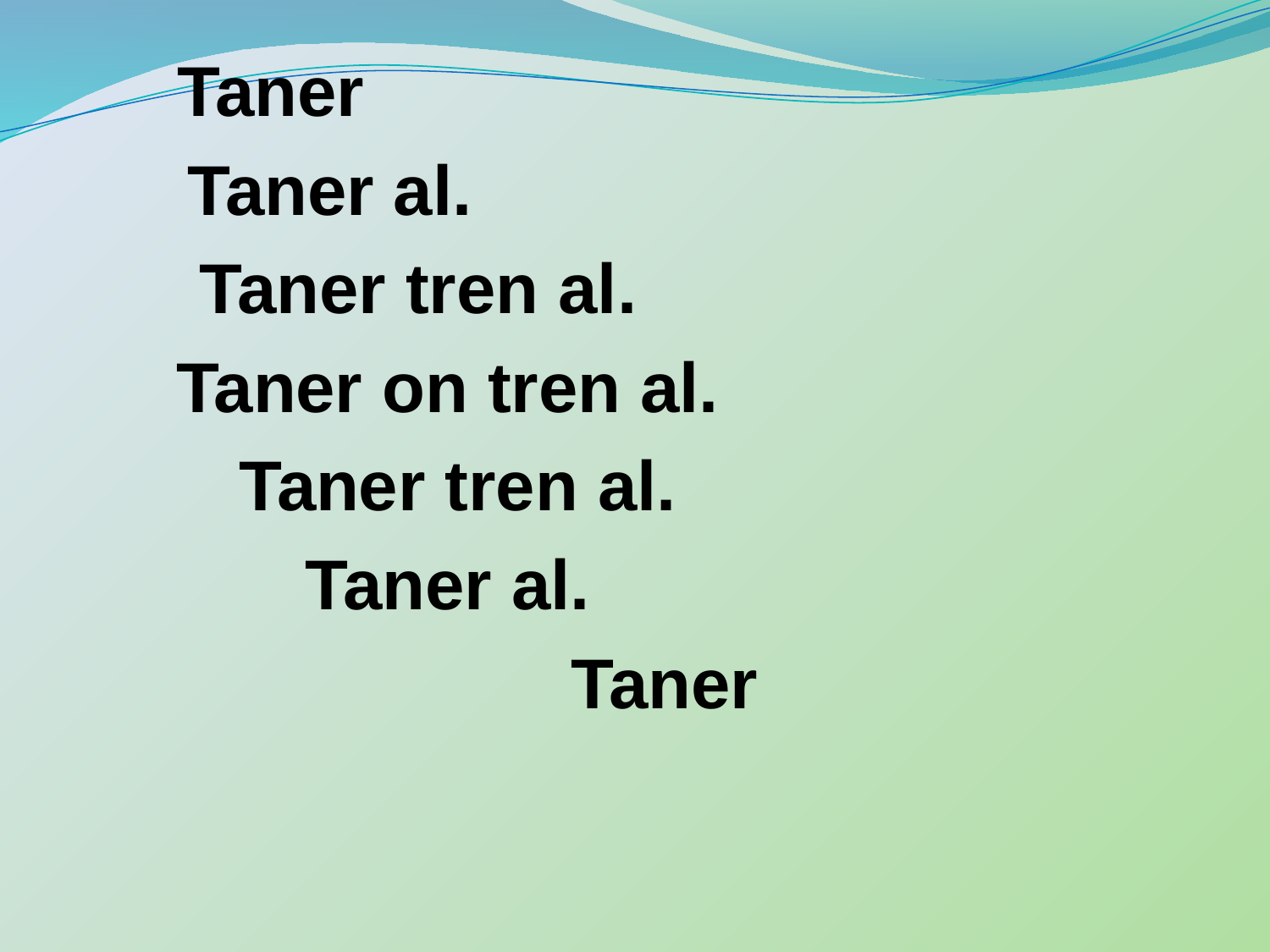

Taner
 Taner al.
 Taner tren al.
   Taner on tren al.
     Taner tren al.
   Taner al.
   Taner